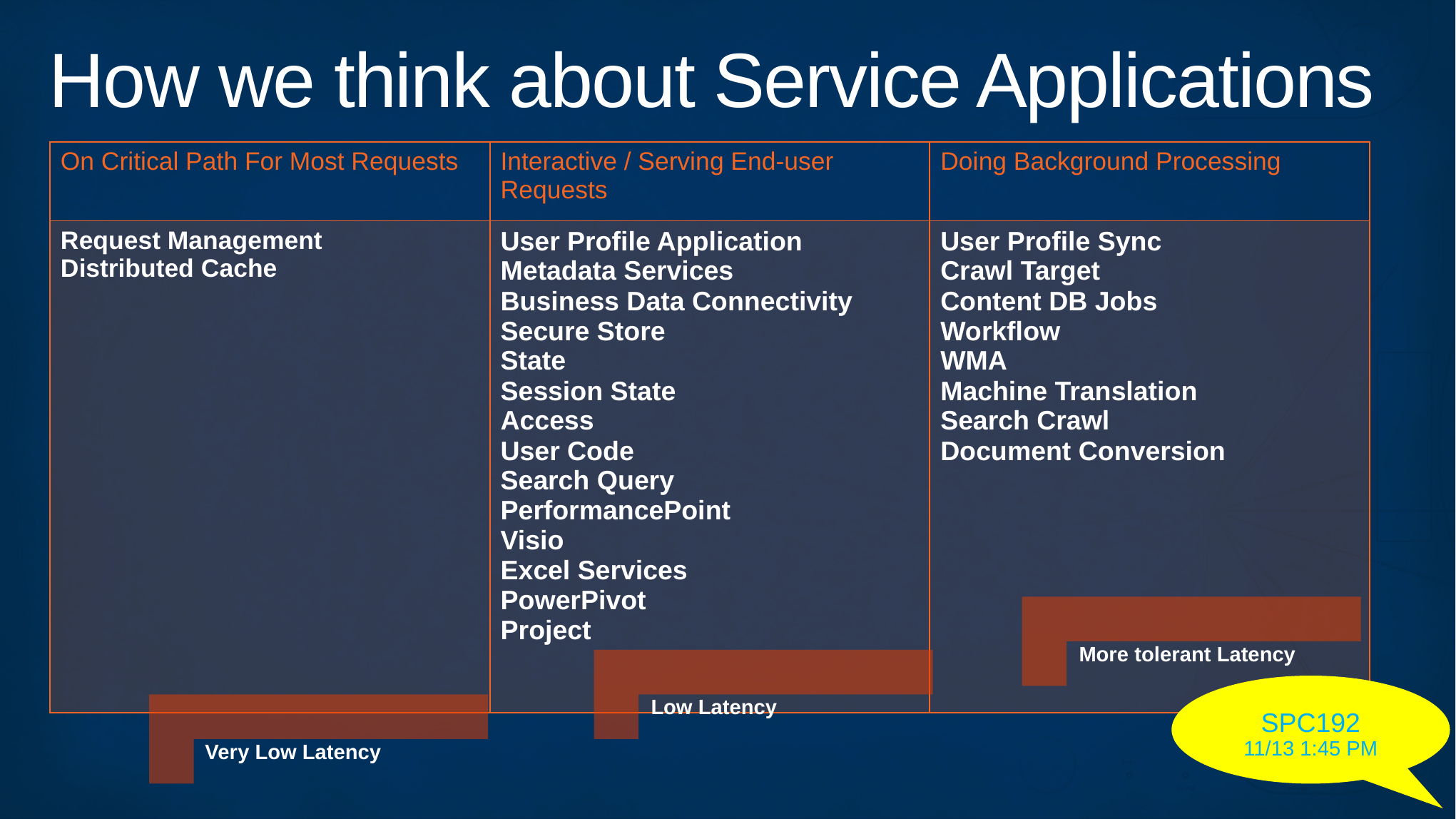

# How we think about Service Applications
| On Critical Path For Most Requests | Interactive / Serving End-user Requests | Doing Background Processing |
| --- | --- | --- |
| Request Management Distributed Cache | User Profile Application Metadata Services Business Data Connectivity Secure Store State Session State Access User Code Search Query PerformancePoint Visio Excel Services PowerPivot Project | User Profile Sync Crawl Target Content DB Jobs Workflow WMA Machine Translation Search Crawl Document Conversion |

More tolerant Latency
SPC192
11/13 1:45 PM
Low Latency
Very Low Latency